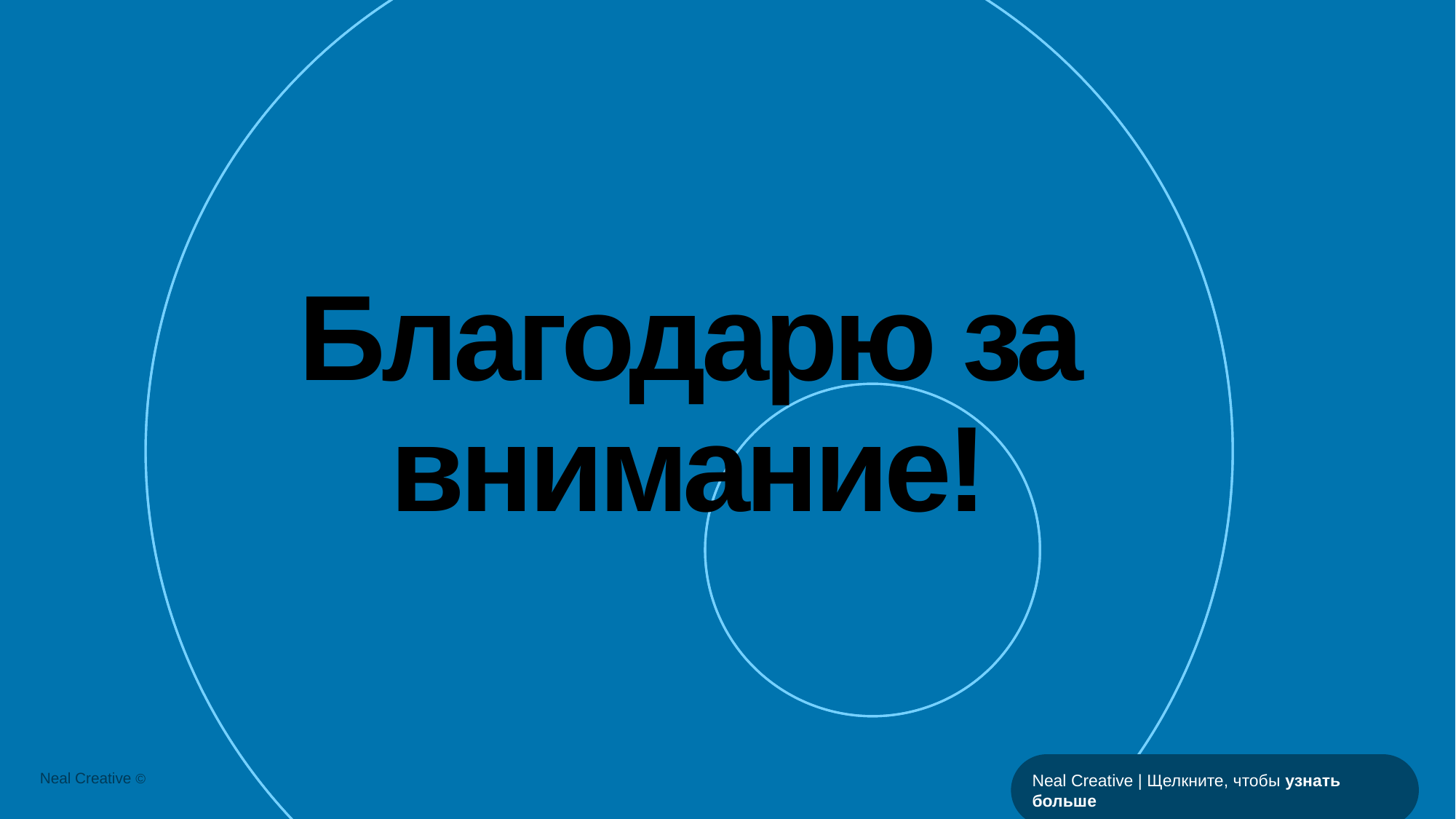

# Благодарю за внимание!

Neal Creative | Щелкните, чтобы узнать больше